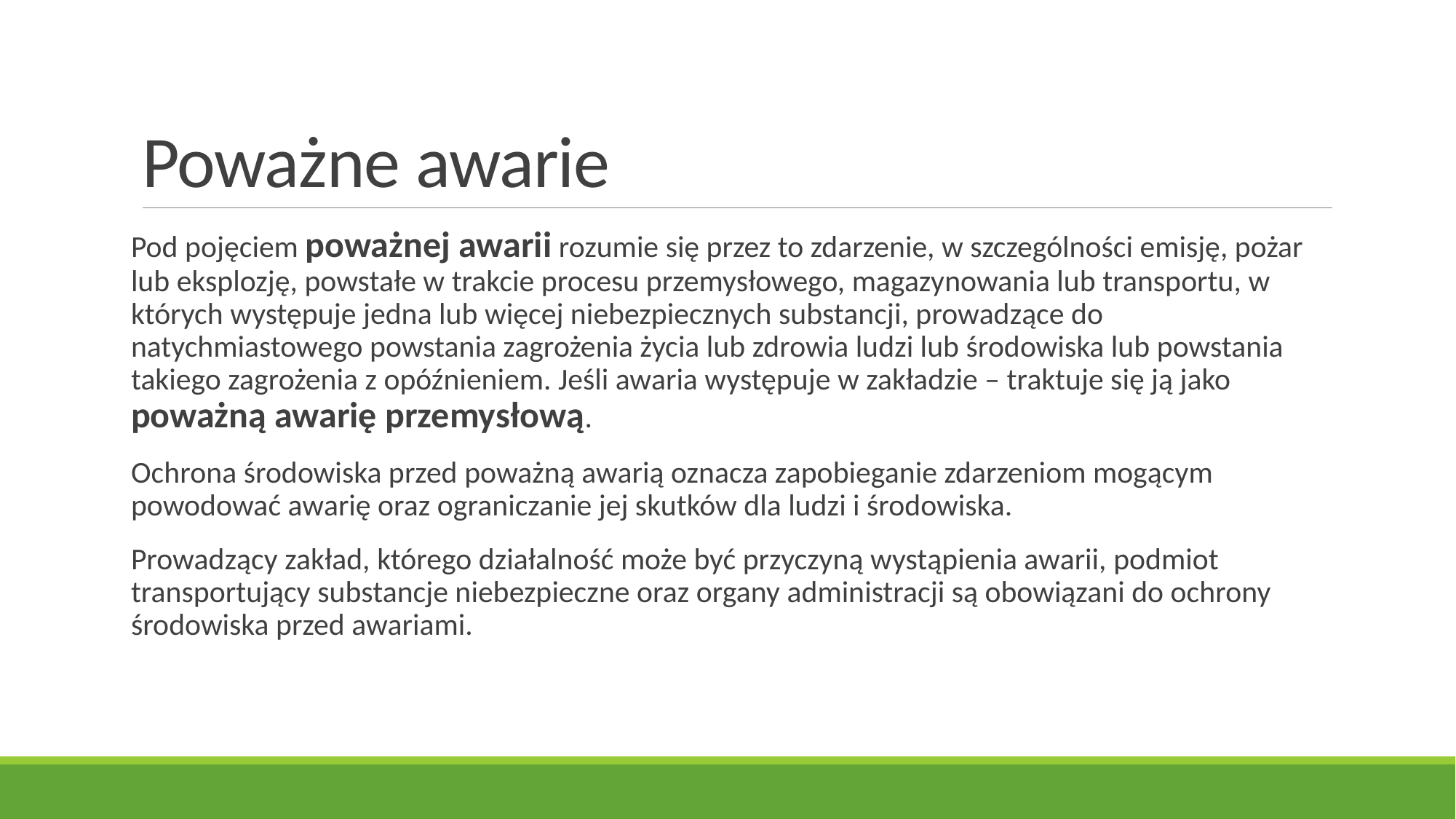

# Poważne awarie
Pod pojęciem poważnej awarii rozumie się przez to zdarzenie, w szczególności emisję, pożar lub eksplozję, powstałe w trakcie procesu przemysłowego, magazynowania lub transportu, w których występuje jedna lub więcej niebezpiecznych substancji, prowadzące do natychmiastowego powstania zagrożenia życia lub zdrowia ludzi lub środowiska lub powstania takiego zagrożenia z opóźnieniem. Jeśli awaria występuje w zakładzie – traktuje się ją jako poważną awarię przemysłową.
Ochrona środowiska przed poważną awarią oznacza zapobieganie zdarzeniom mogącym powodować awarię oraz ograniczanie jej skutków dla ludzi i środowiska.
Prowadzący zakład, którego działalność może być przyczyną wystąpienia awarii, podmiot transportujący substancje niebezpieczne oraz organy administracji są obowiązani do ochrony środowiska przed awariami.